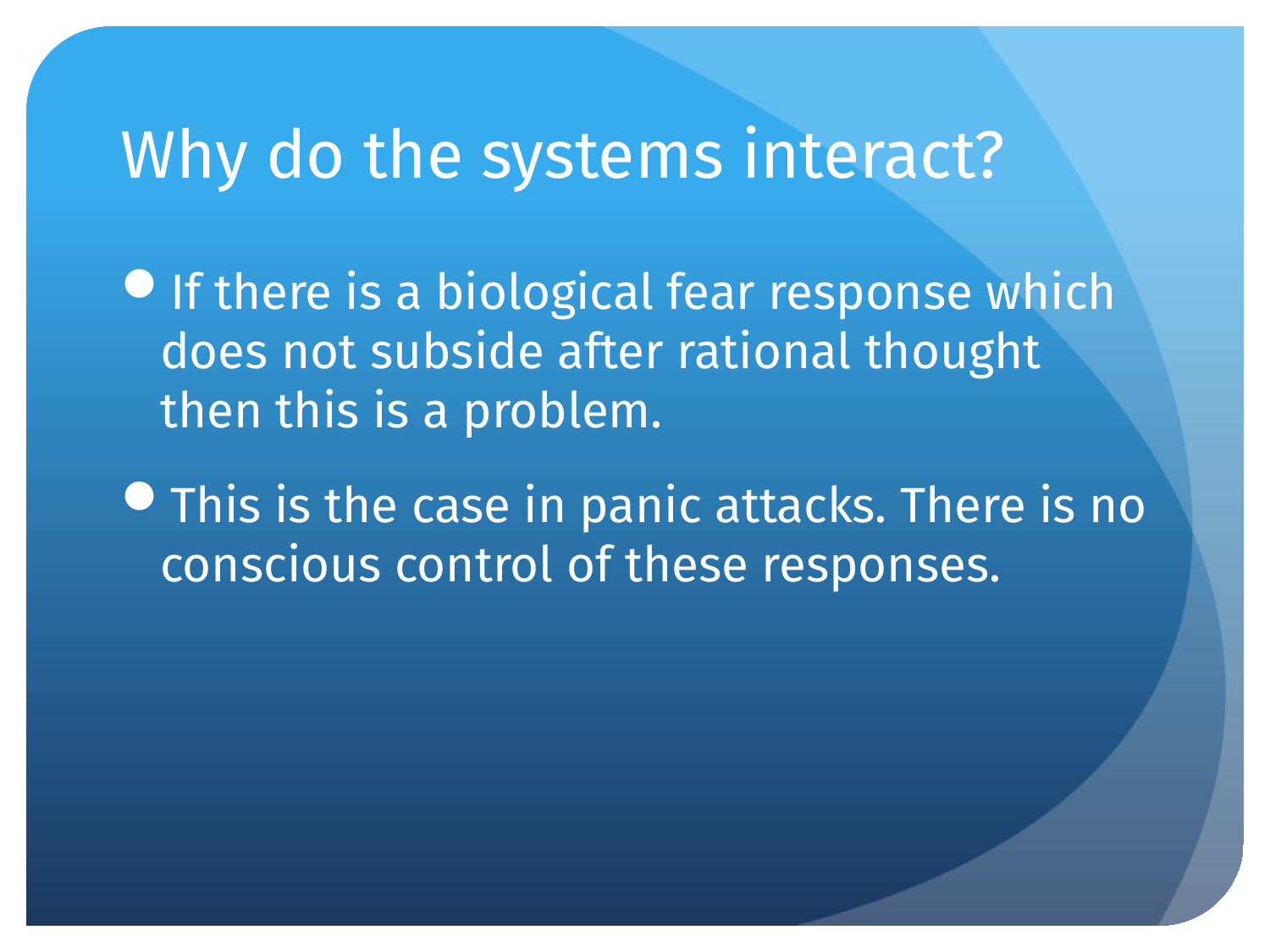

# Why do the systems interact?
If there is a biological fear response which does not subside after rational thought then this is a problem.
This is the case in panic attacks. There is no conscious control of these responses.